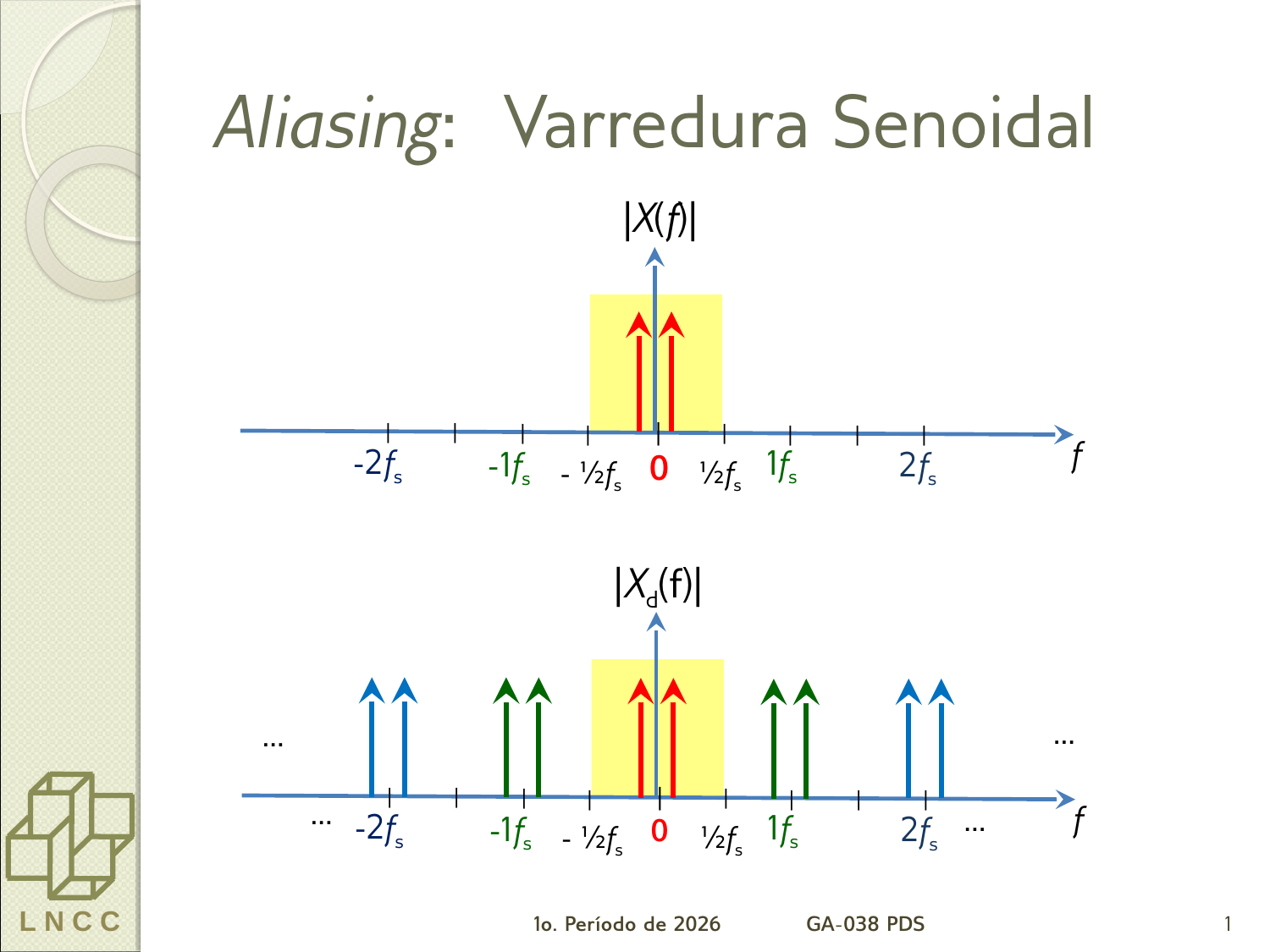

# Aliasing:  Varredura Senoidal
|X(f)|

|
|
|
|
|
|
|
|
|
f
-2fs
1fs
- ½fs
½fs
-1fs
2fs
0
|Xd(f)|

...
...
|
|
|
|
|
|
|
|
|
...
f
...
-2fs
1fs
- ½fs
½fs
-1fs
2fs
0
1o. Período de 2026
GA-038 PDS
1